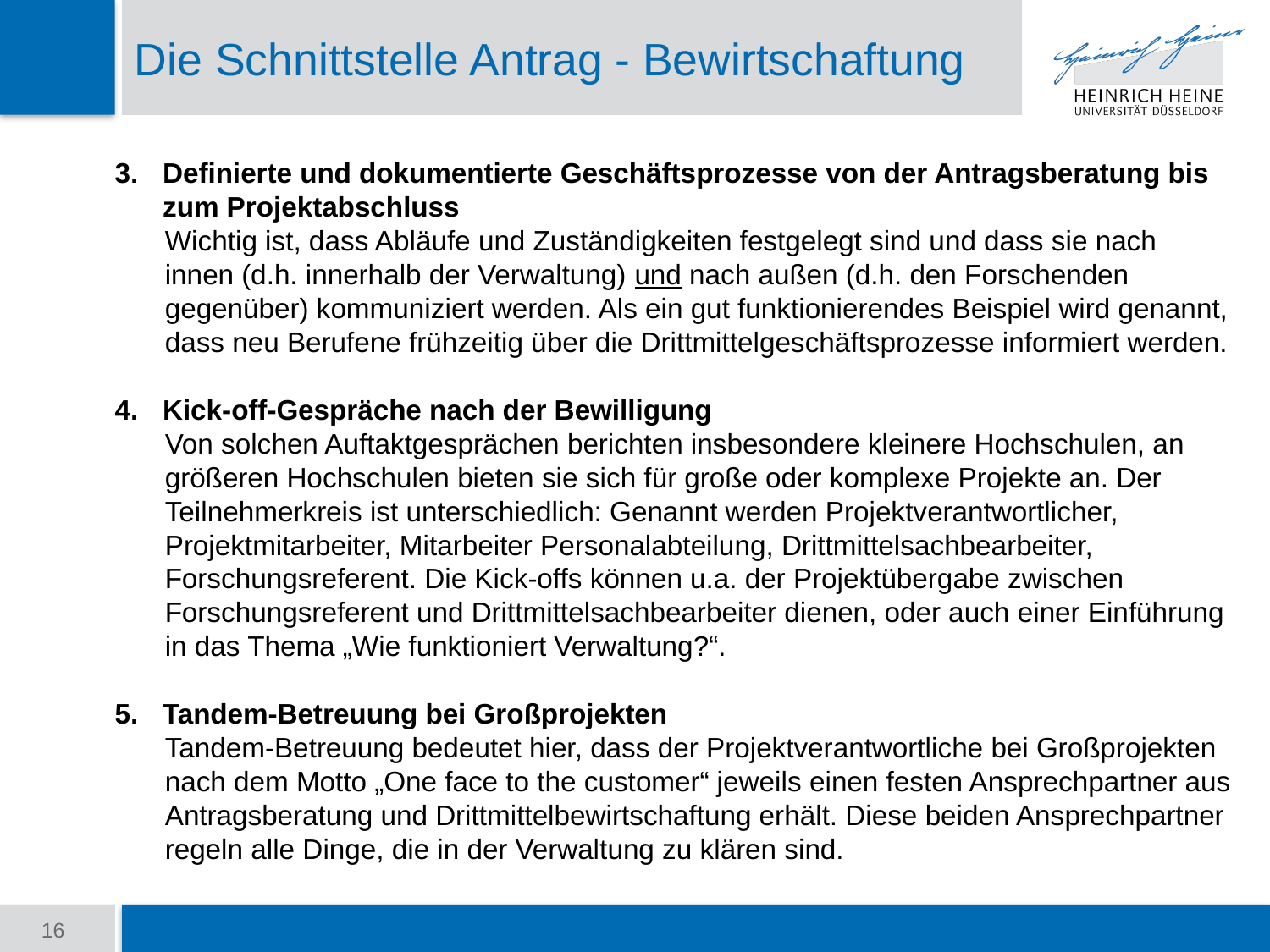

# Die Schnittstelle Antrag - Bewirtschaftung
Definierte und dokumentierte Geschäftsprozesse von der Antragsberatung bis zum Projektabschluss
Wichtig ist, dass Abläufe und Zuständigkeiten festgelegt sind und dass sie nach innen (d.h. innerhalb der Verwaltung) und nach außen (d.h. den Forschenden gegenüber) kommuniziert werden. Als ein gut funktionierendes Beispiel wird genannt, dass neu Berufene frühzeitig über die Drittmittelgeschäftsprozesse informiert werden.

Kick-off-Gespräche nach der Bewilligung
Von solchen Auftaktgesprächen berichten insbesondere kleinere Hochschulen, an größeren Hochschulen bieten sie sich für große oder komplexe Projekte an. Der Teilnehmerkreis ist unterschiedlich: Genannt werden Projektverantwortlicher, Projektmitarbeiter, Mitarbeiter Personalabteilung, Drittmittelsachbearbeiter, Forschungsreferent. Die Kick-offs können u.a. der Projektübergabe zwischen Forschungsreferent und Drittmittelsachbearbeiter dienen, oder auch einer Einführung in das Thema „Wie funktioniert Verwaltung?“.

Tandem-Betreuung bei Großprojekten
Tandem-Betreuung bedeutet hier, dass der Projektverantwortliche bei Großprojekten nach dem Motto „One face to the customer“ jeweils einen festen Ansprechpartner aus Antragsberatung und Drittmittelbewirtschaftung erhält. Diese beiden Ansprechpartner regeln alle Dinge, die in der Verwaltung zu klären sind.

16